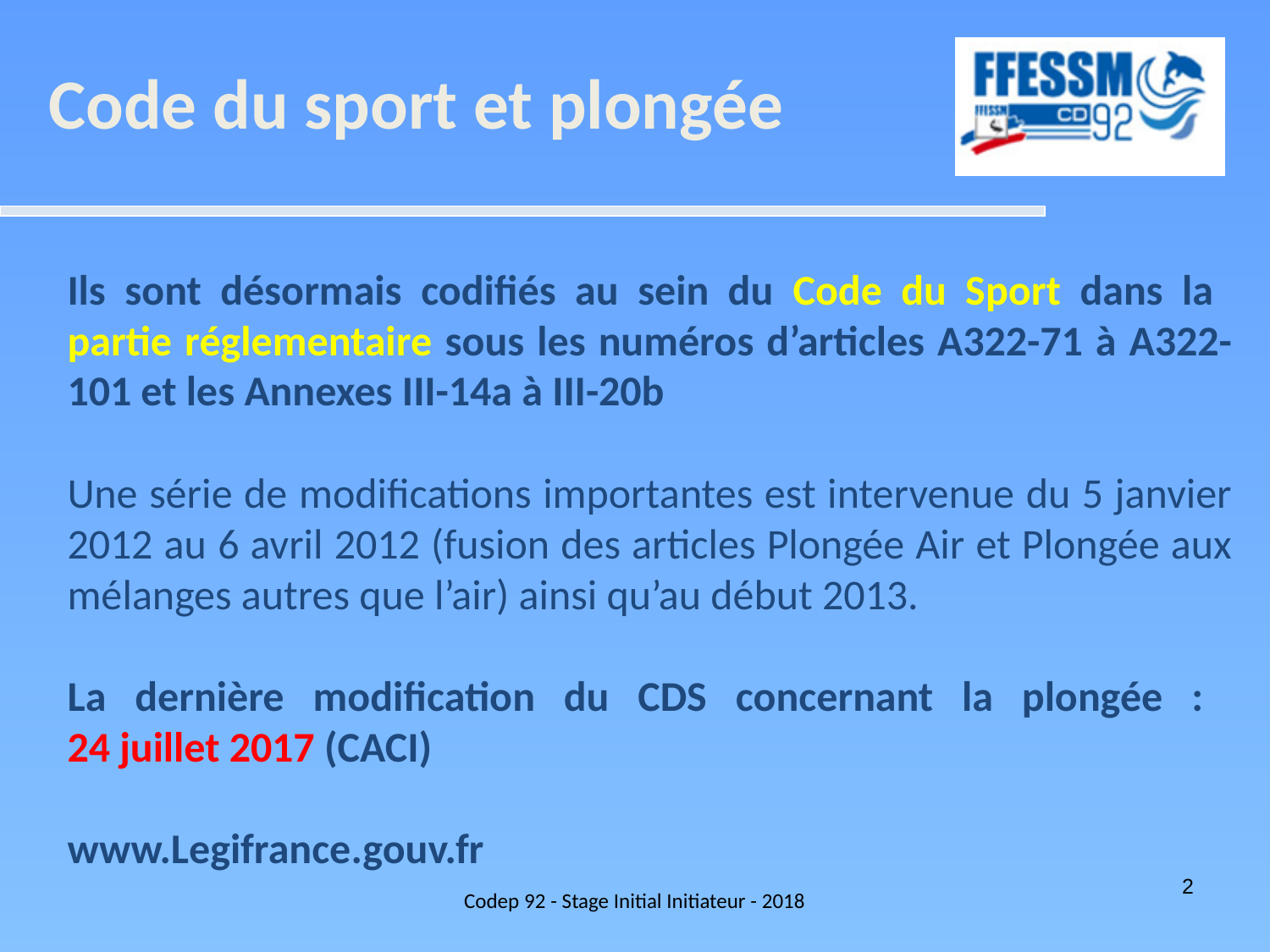

Code du sport et plongée
Ils sont désormais codifiés au sein du Code du Sport dans la
partie réglementaire sous les numéros d’articles A322-71 à A322-101 et les Annexes III-14a à III-20b

Une série de modifications importantes est intervenue du 5 janvier 2012 au 6 avril 2012 (fusion des articles Plongée Air et Plongée aux mélanges autres que l’air) ainsi qu’au début 2013.

La dernière modification du CDS concernant la plongée :
24 juillet 2017 (CACI)

www.Legifrance.gouv.fr

Codep 92 - Stage Initial Initiateur - 2018
2